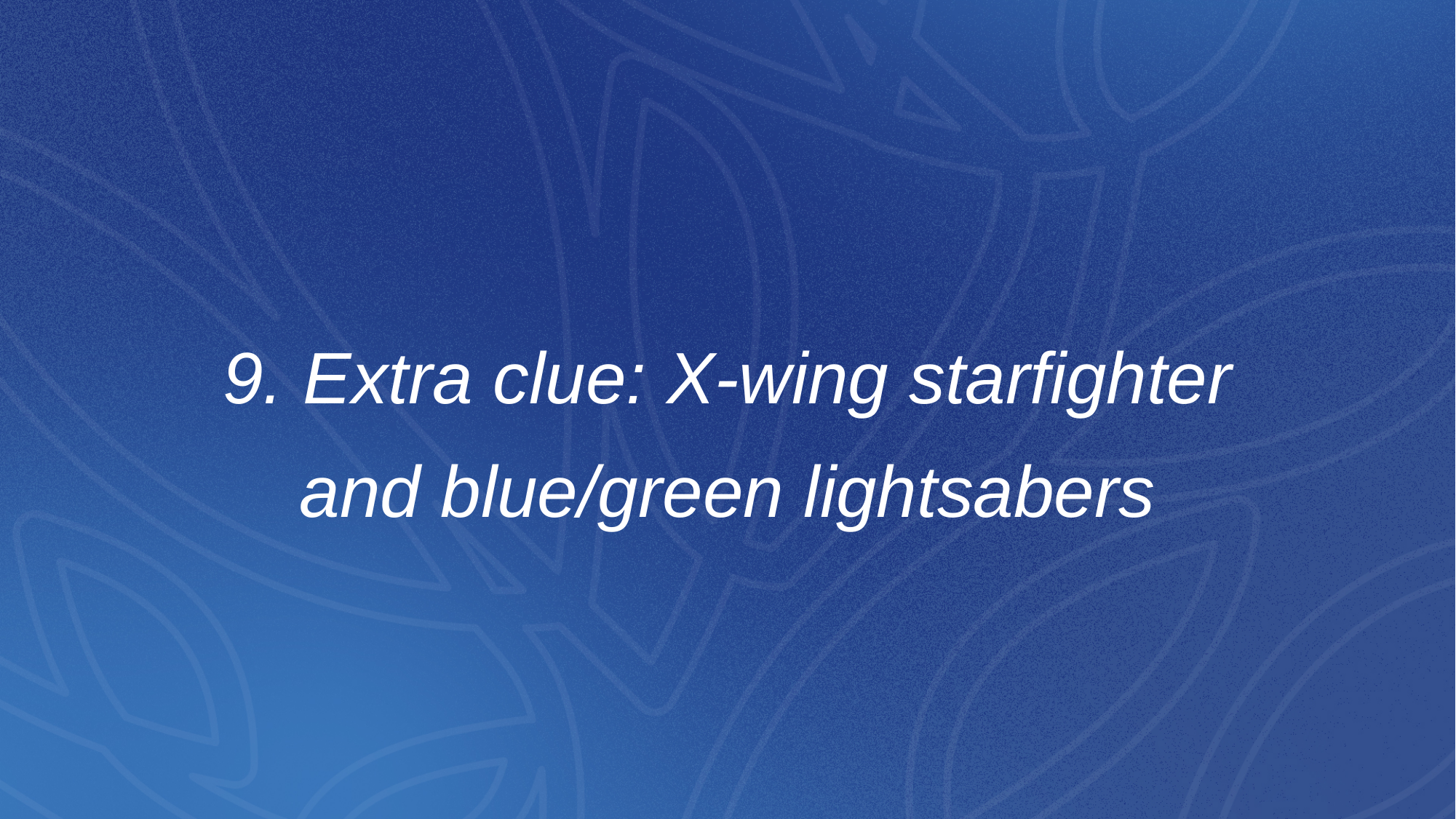

# 9. Extra clue: X-wing starfighter and blue/green lightsabers